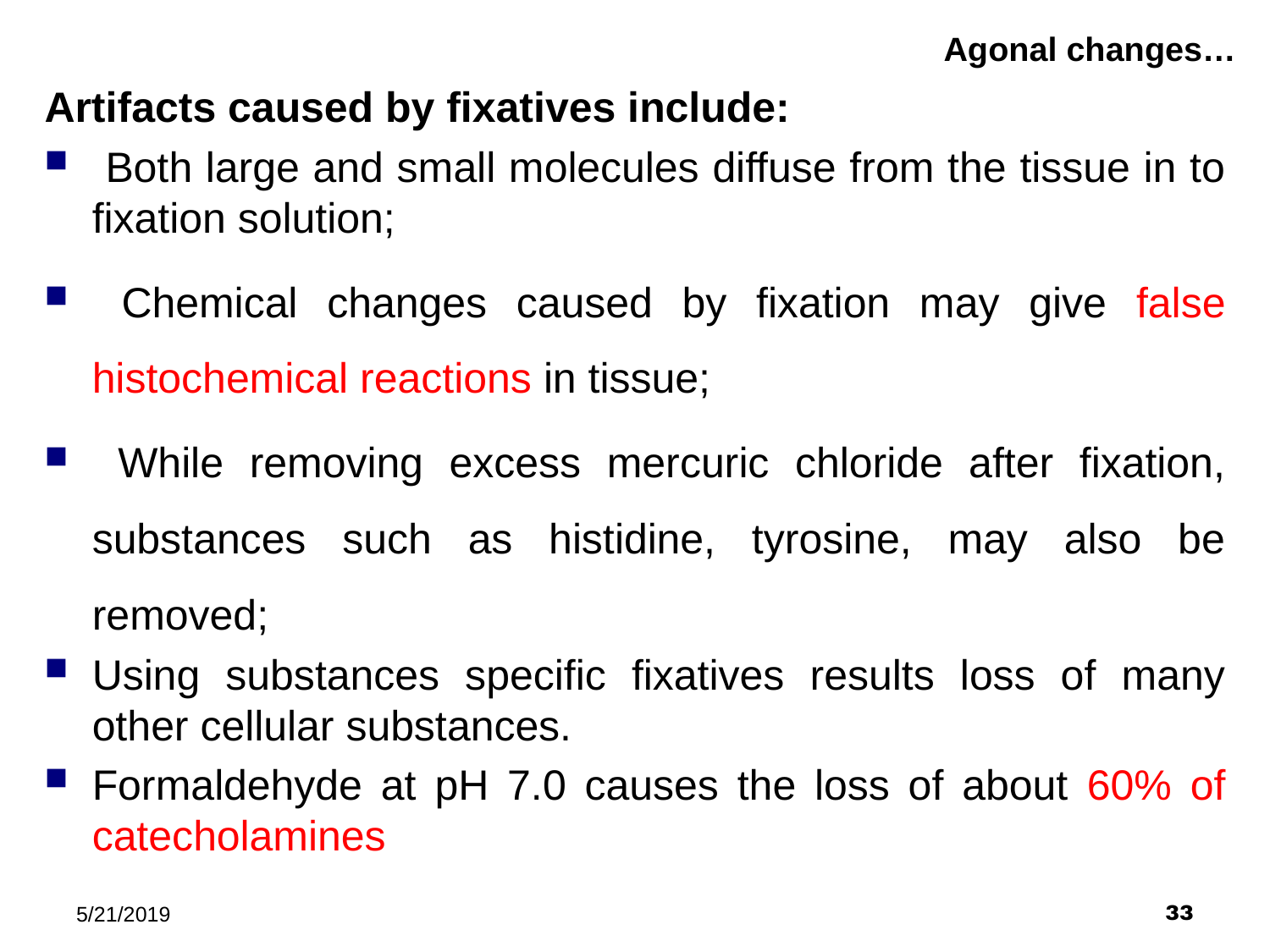

# Agonal changes…
Artifacts caused by fixatives include:
 Both large and small molecules diffuse from the tissue in to fixation solution;
 Chemical changes caused by fixation may give false histochemical reactions in tissue;
 While removing excess mercuric chloride after fixation, substances such as histidine, tyrosine, may also be removed;
Using substances specific fixatives results loss of many other cellular substances.
Formaldehyde at pH 7.0 causes the loss of about 60% of catecholamines
5/21/2019
33